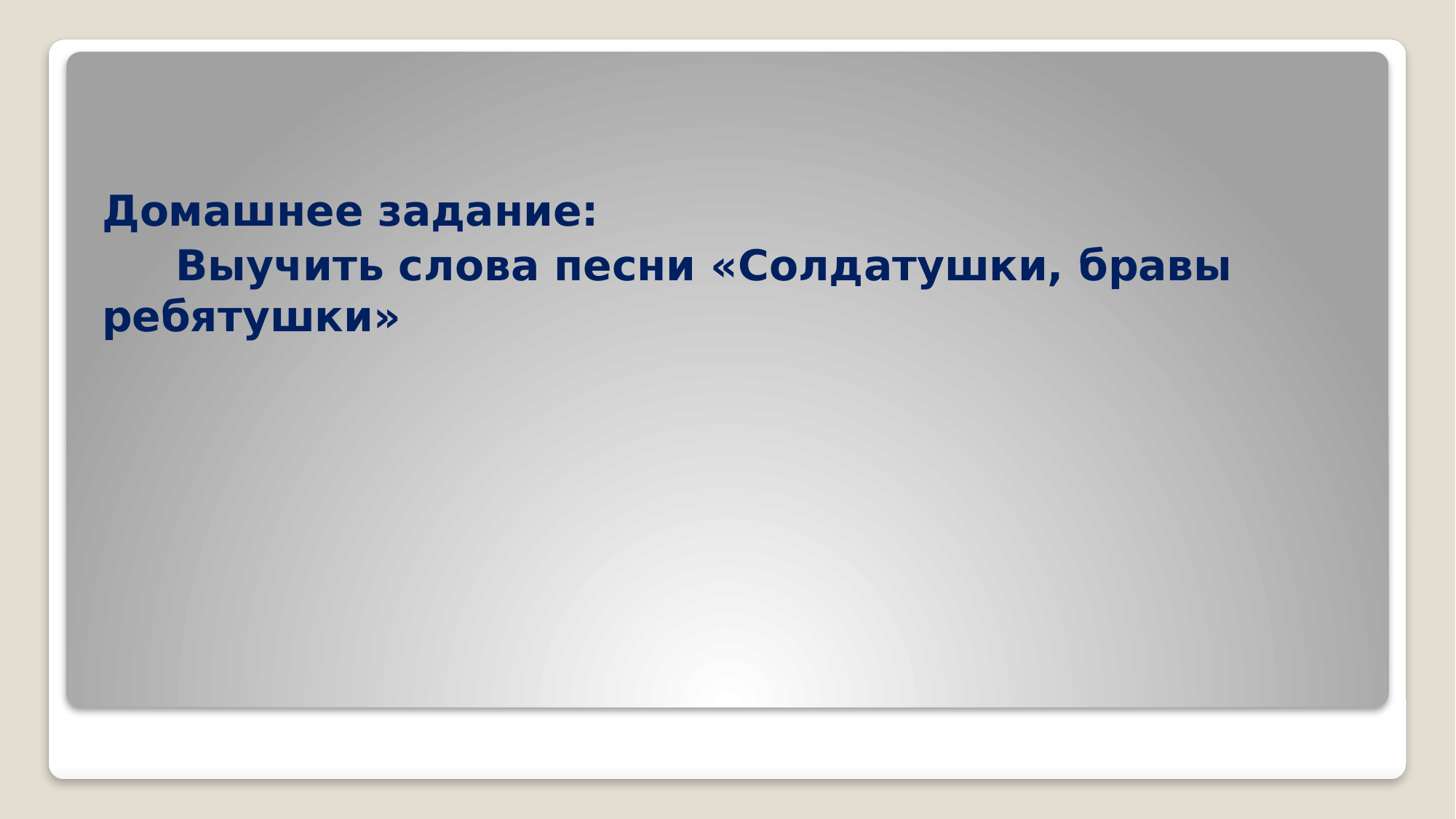

Домашнее задание:
     Выучить слова песни «Солдатушки, бравы ребятушки»